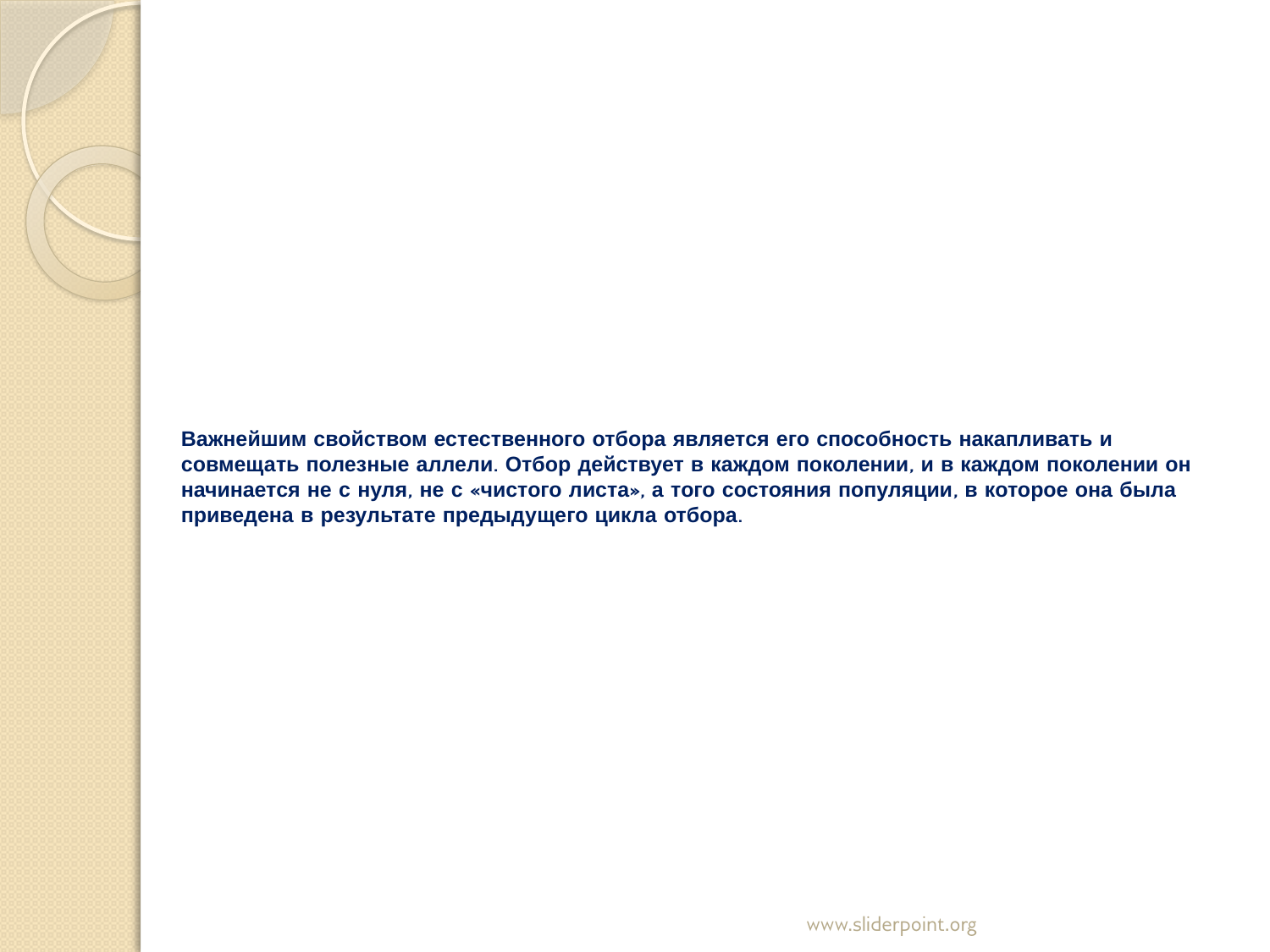

# Важнейшим свойством естественного отбора является его способность накапливать и совмещать полезные аллели. Отбор действует в каждом поколении, и в каждом поколении он начинается не с нуля, не с «чистого листа», а того состояния популяции, в которое она была приведена в результате предыдущего цикла отбора.
www.sliderpoint.org